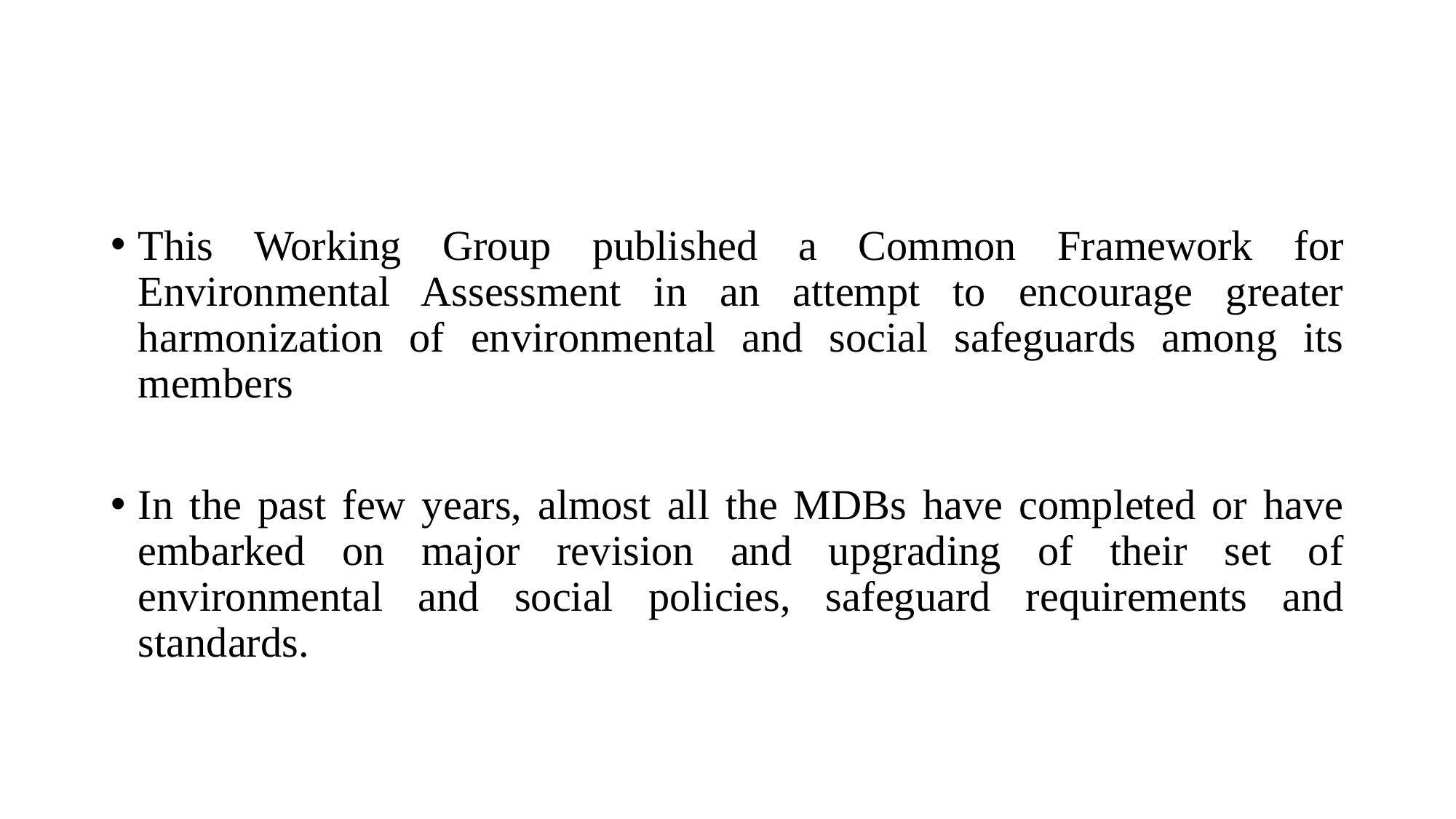

#
This Working Group published a Common Framework for Environmental Assessment in an attempt to encourage greater harmonization of environmental and social safeguards among its members

In the past few years, almost all the MDBs have completed or have embarked on major revision and upgrading of their set of environmental and social policies, safeguard requirements and standards.